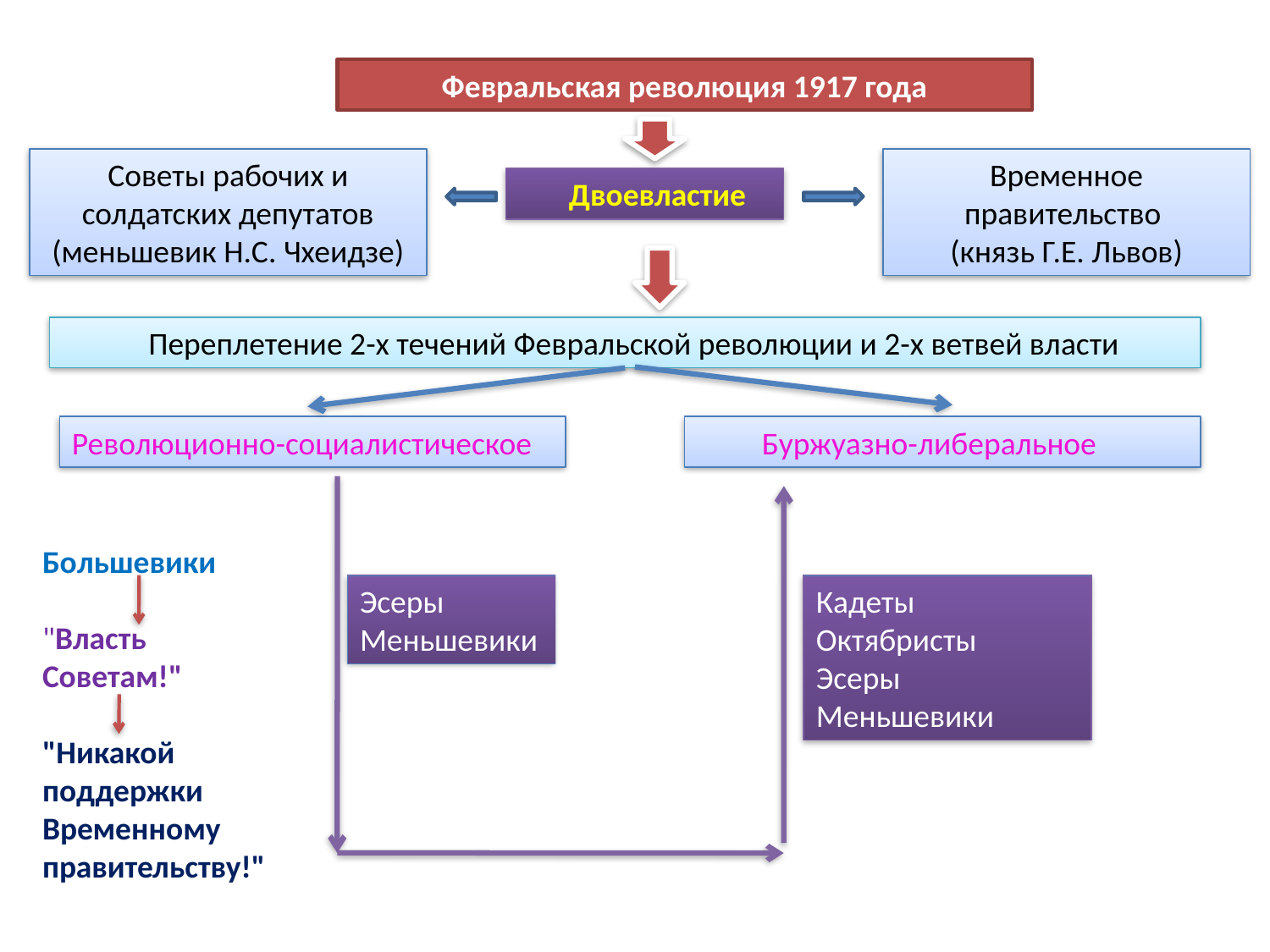

Февральская революция 1917 года

Советы рабочих и солдатских депутатов (меньшевик Н.С. Чхеидзе)
Временное правительство
(князь Г.Е. Львов)
       Двоевластие

            Переплетение 2-х течений Февральской революции и 2-х ветвей власти
         Буржуазно-либеральное
Революционно-социалистическое
Большевики

"Власть Советам!"

"Никакой поддержки Временному правительству!"
Эсеры
Меньшевики
Кадеты
Октябристы
Эсеры
Меньшевики